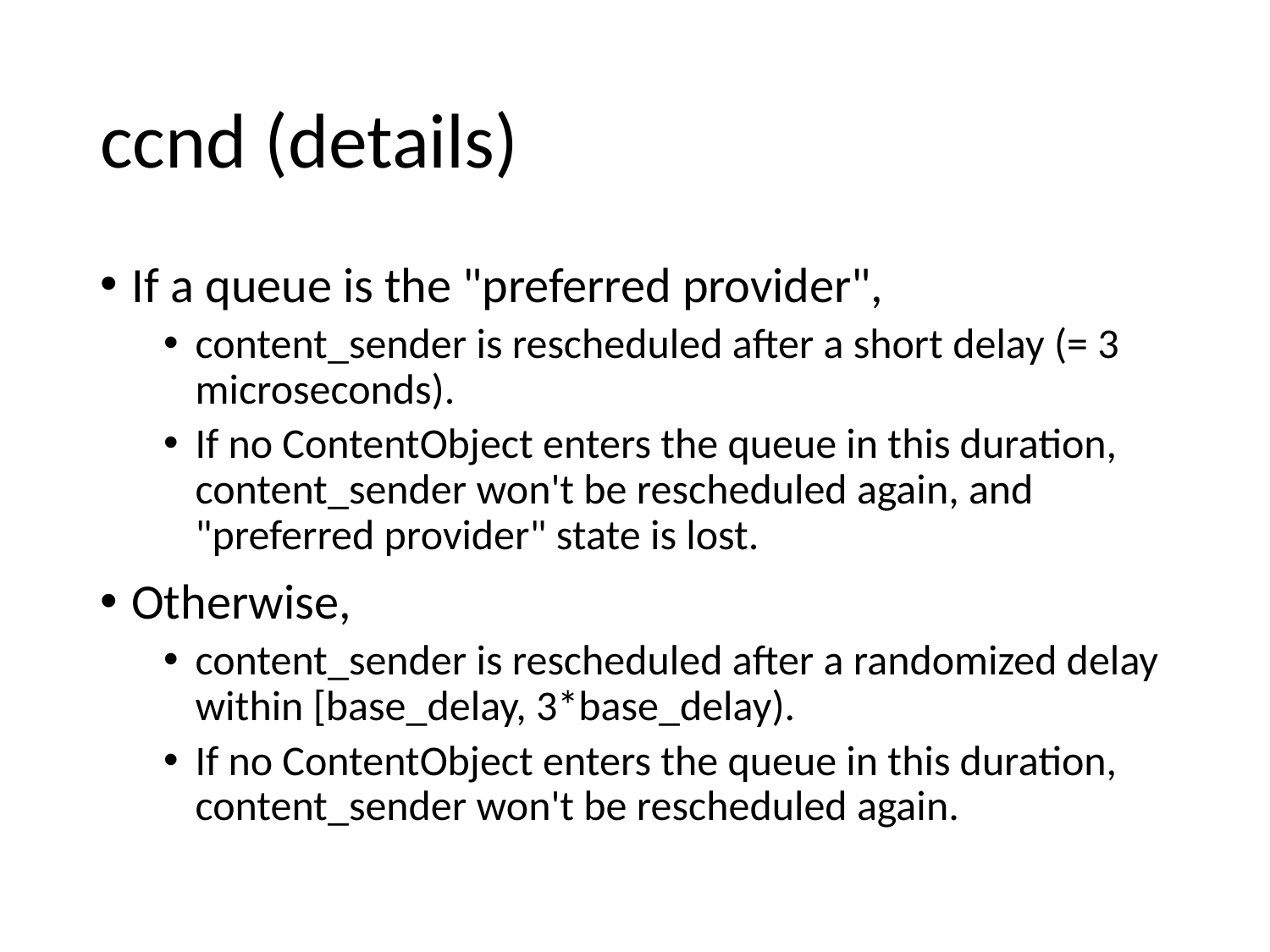

# ccnd (details)
If a queue is the "preferred provider",
content_sender is rescheduled after a short delay (= 3 microseconds).
If no ContentObject enters the queue in this duration, content_sender won't be rescheduled again, and "preferred provider" state is lost.
Otherwise,
content_sender is rescheduled after a randomized delay within [base_delay, 3*base_delay).
If no ContentObject enters the queue in this duration, content_sender won't be rescheduled again.